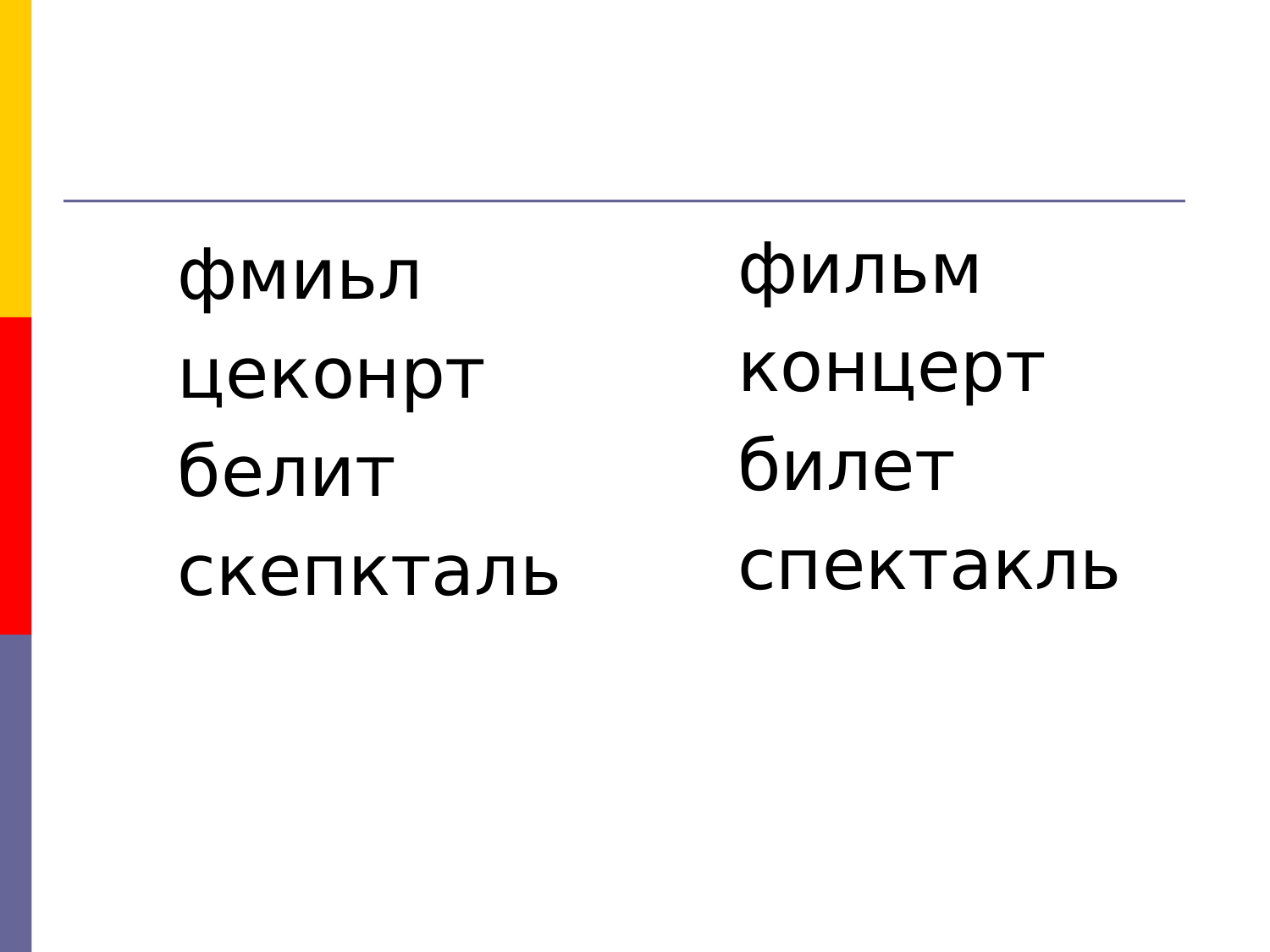

#
фильм
концерт
билет
спектакль

фмиьл
цеконрт
белит
скепкталь